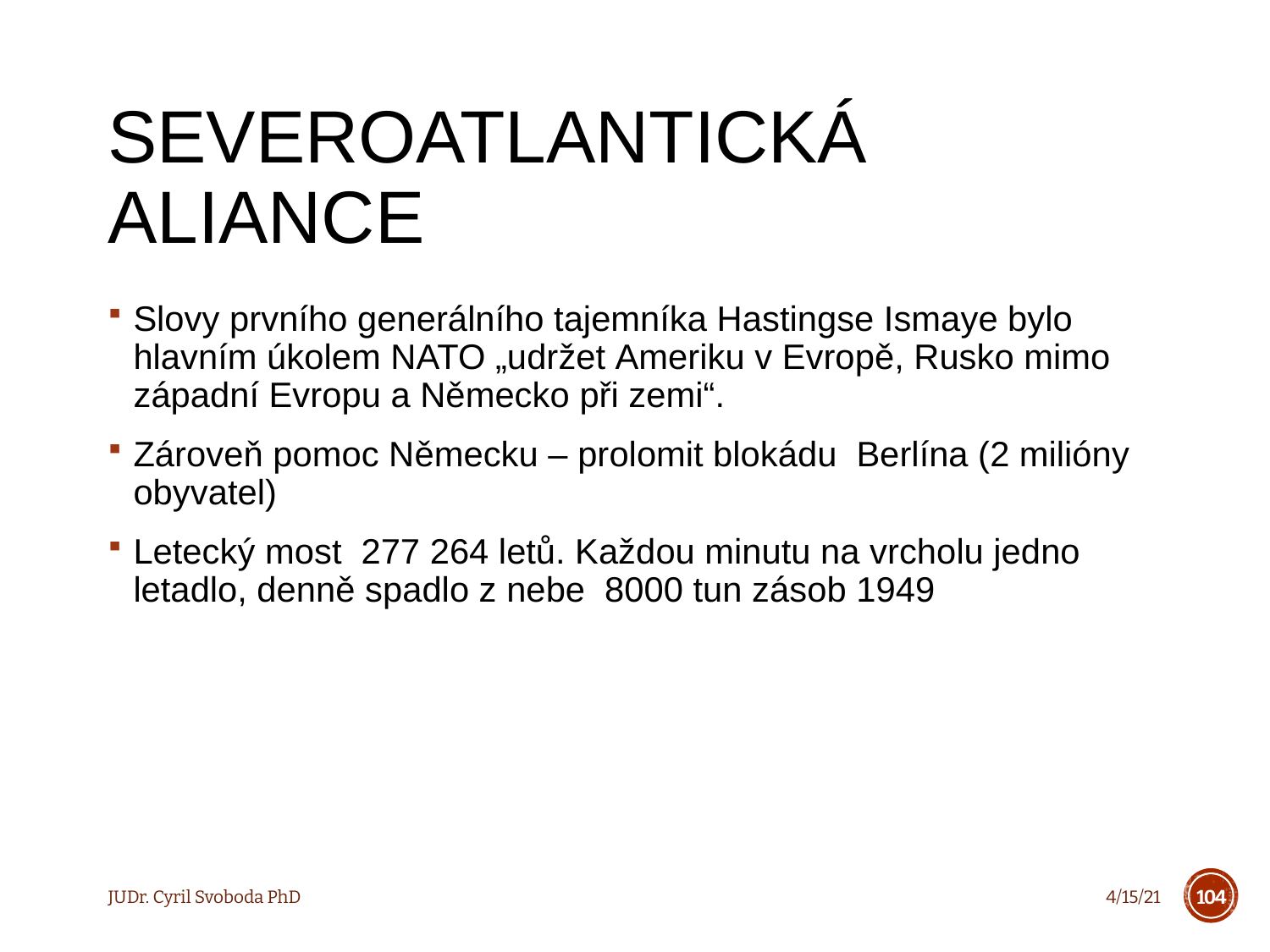

# Severoatlantická aliance
Slovy prvního generálního tajemníka Hastingse Ismaye bylo hlavním úkolem NATO „udržet Ameriku v Evropě, Rusko mimo západní Evropu a Německo při zemi“.
Zároveň pomoc Německu – prolomit blokádu  Berlína (2 milióny obyvatel)
Letecký most  277 264 letů. Každou minutu na vrcholu jedno letadlo, denně spadlo z nebe  8000 tun zásob 1949
JUDr. Cyril Svoboda PhD
4/15/21
104